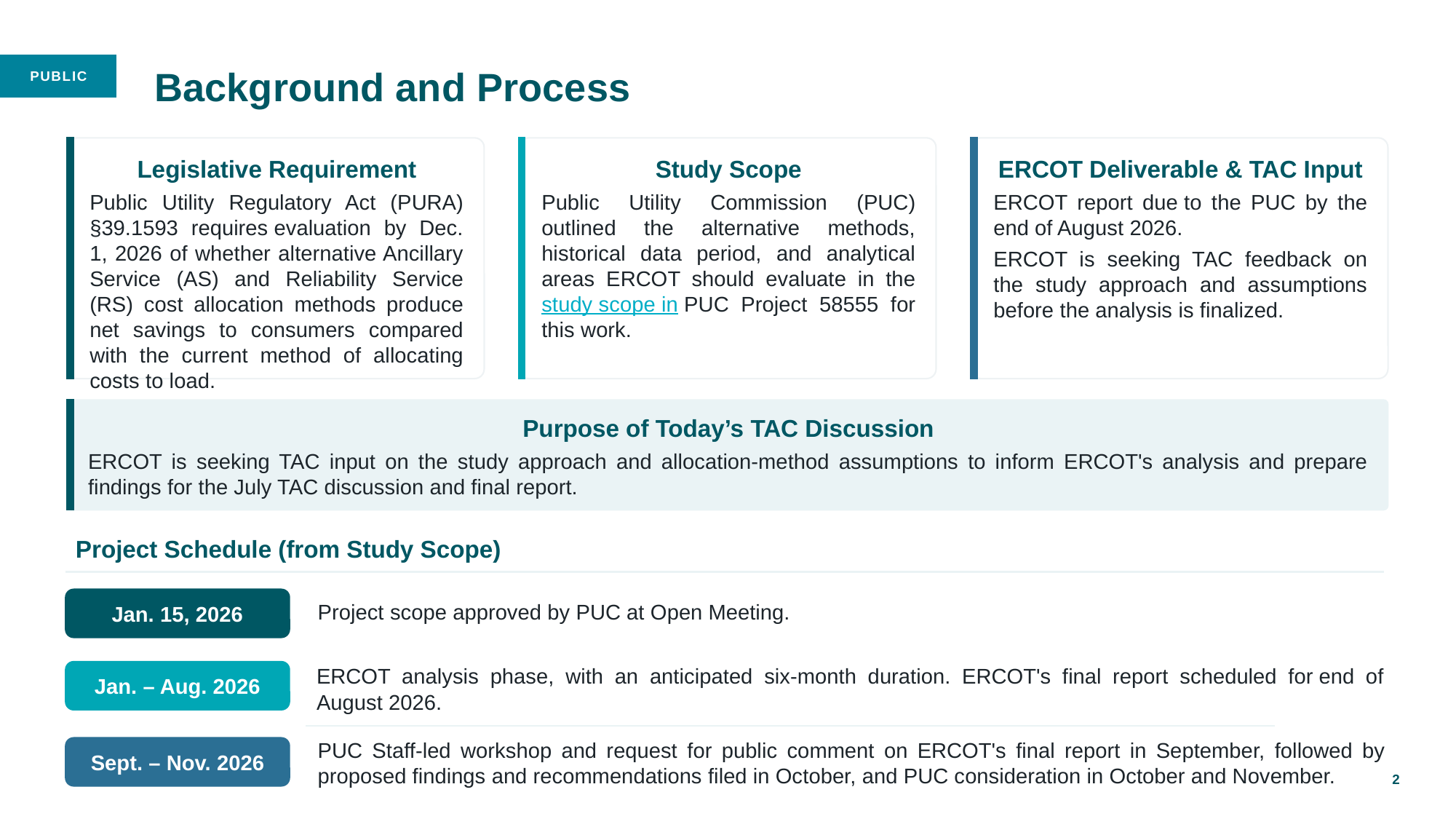

Background and Process
Legislative Requirement
Public Utility Regulatory Act (PURA) §39.1593 requires evaluation by Dec. 1, 2026 of whether alternative Ancillary Service (AS) and Reliability Service (RS) cost allocation methods produce net savings to consumers compared with the current method of allocating costs to load.

Study Scope
Public Utility Commission (PUC) outlined the alternative methods, historical data period, and analytical areas ERCOT should evaluate in the study scope in PUC Project 58555 for this work.

ERCOT Deliverable & TAC Input
ERCOT report due to the PUC by the end of August 2026.
ERCOT is seeking TAC feedback on the study approach and assumptions before the analysis is finalized.

Purpose of Today’s TAC Discussion
ERCOT is seeking TAC input on the study approach and allocation-method assumptions to inform ERCOT's analysis and prepare findings for the July TAC discussion and final report.

 Project Schedule (from Study Scope)
Jan. 15, 2026
Project scope approved by PUC at Open Meeting.
Jan. – Aug. 2026
ERCOT analysis phase, with an anticipated six-month duration. ERCOT's final report scheduled for end of August 2026.
PUC Staff-led workshop and request for public comment on ERCOT's final report in September, followed by proposed findings and recommendations filed in October, and PUC consideration in October and November.
Sept. – Nov. 2026
2